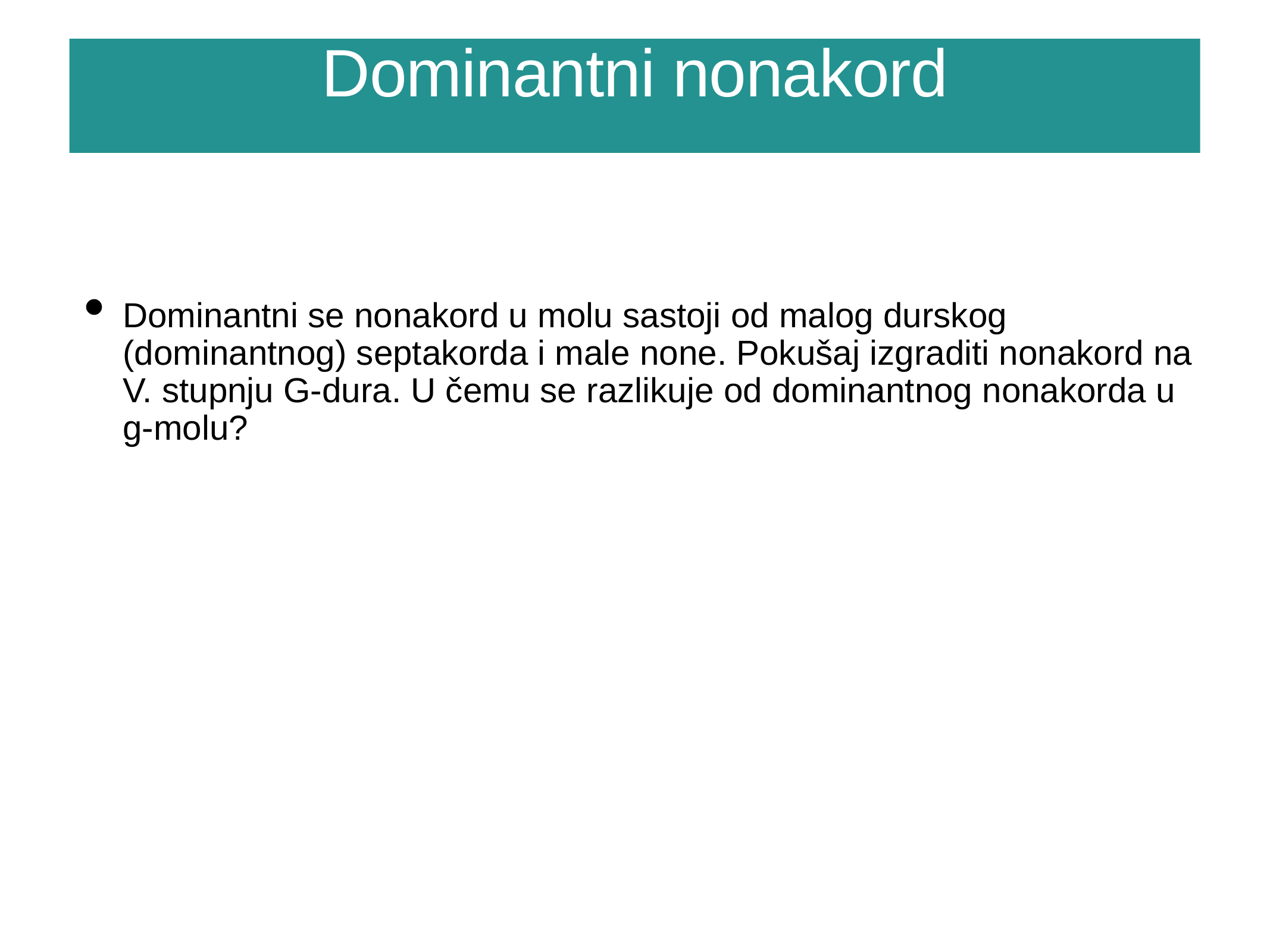

# Ponavljanje
Dominantni nonakord
Dominantni se nonakord u molu sastoji od malog durskog (dominantnog) septakorda i male none. Pokušaj izgraditi nonakord na V. stupnju G-dura. U čemu se razlikuje od dominantnog nonakorda u g-molu?